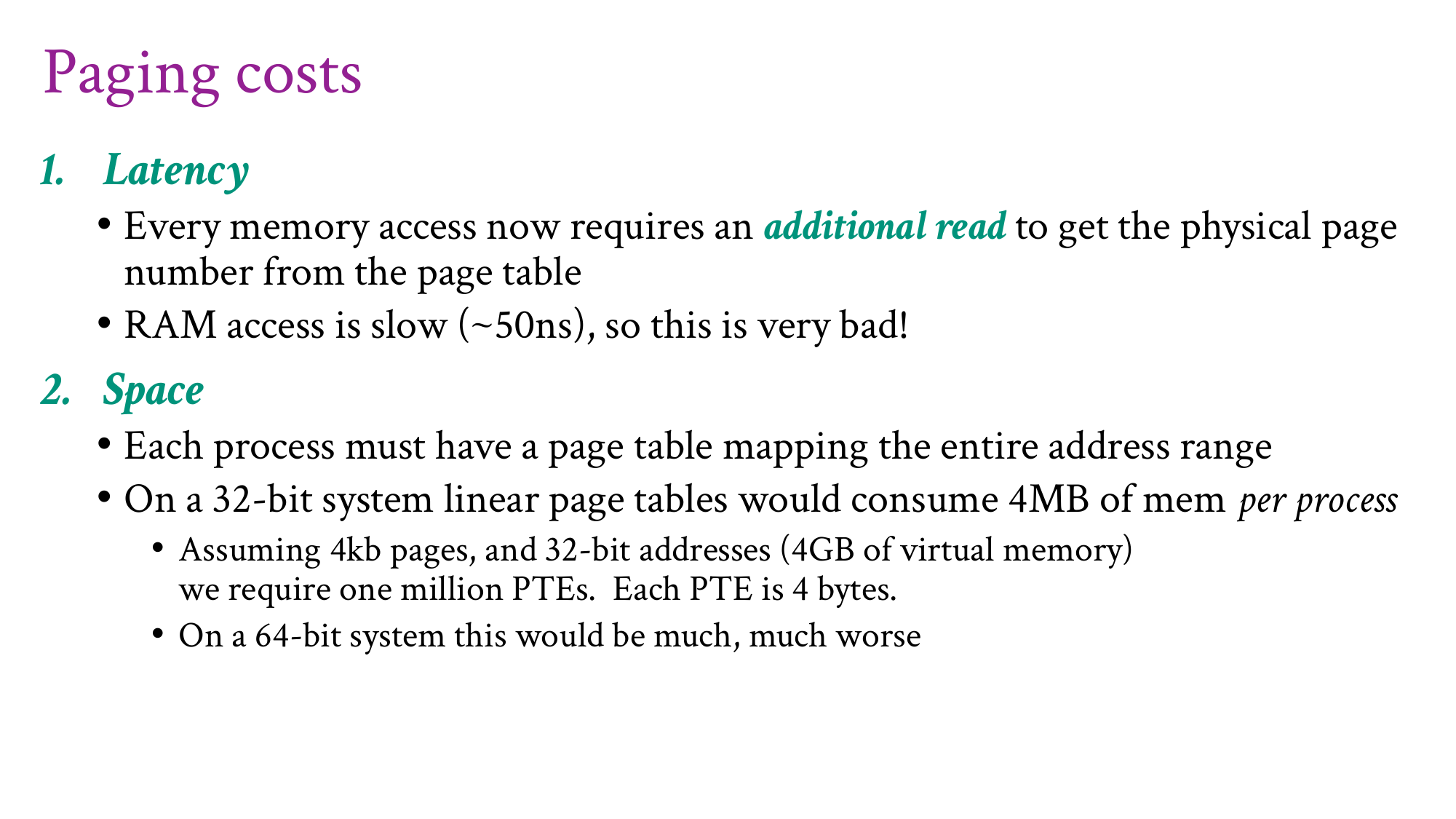

# Paging costs
Latency
Every memory access now requires an additional read to get the physical page number from the page table
RAM access is slow (~50ns), so this is very bad!
Space
Each process must have a page table mapping the entire address range
On a 32-bit system linear page tables would consume 4MB of mem per process
Assuming 4kb pages, and 32-bit addresses (4GB of virtual memory)
we require one million PTEs.  Each PTE is 4 bytes.
On a 64-bit system this would be much, much worse